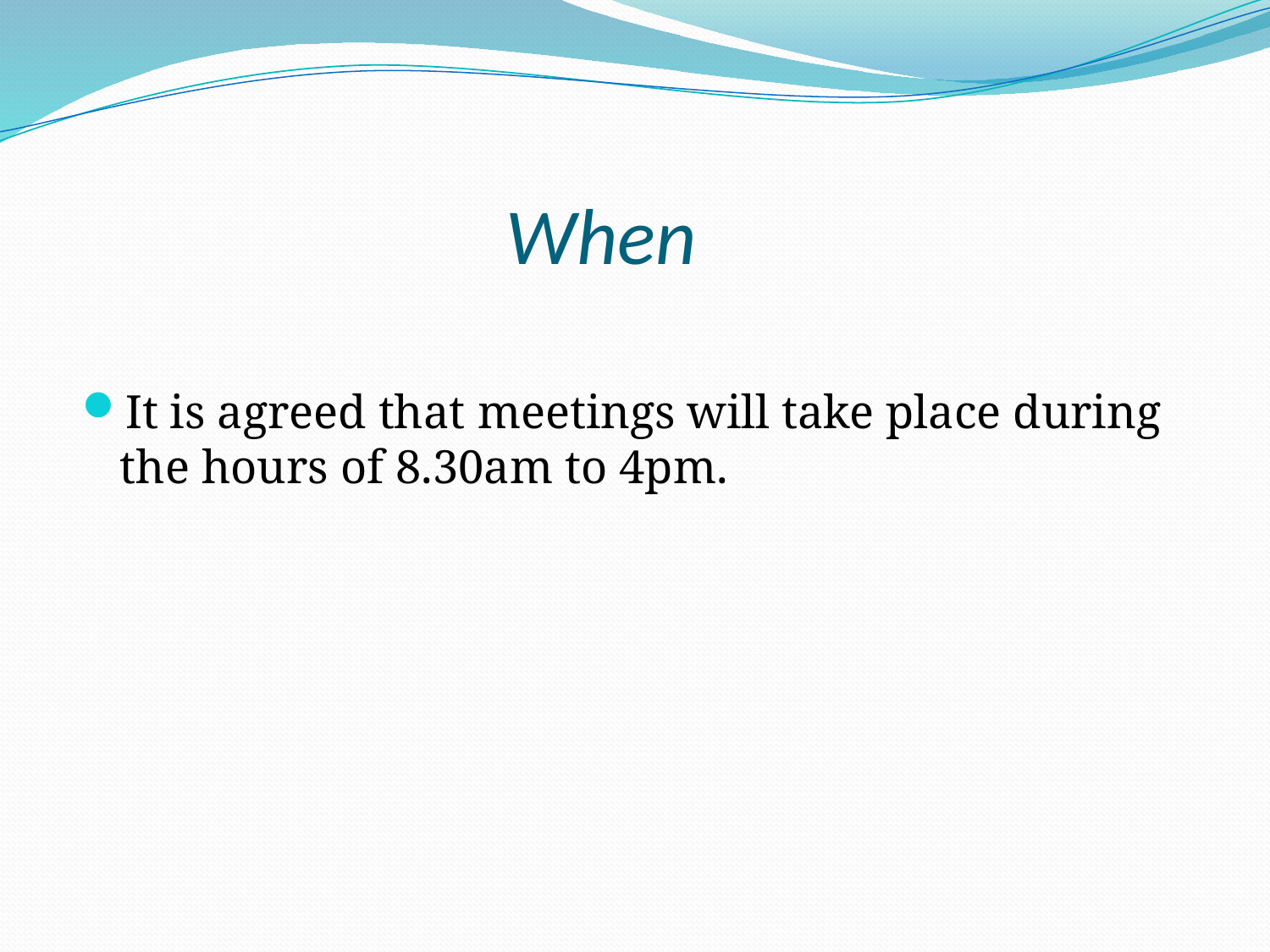

# When
It is agreed that meetings will take place during the hours of 8.30am to 4pm.